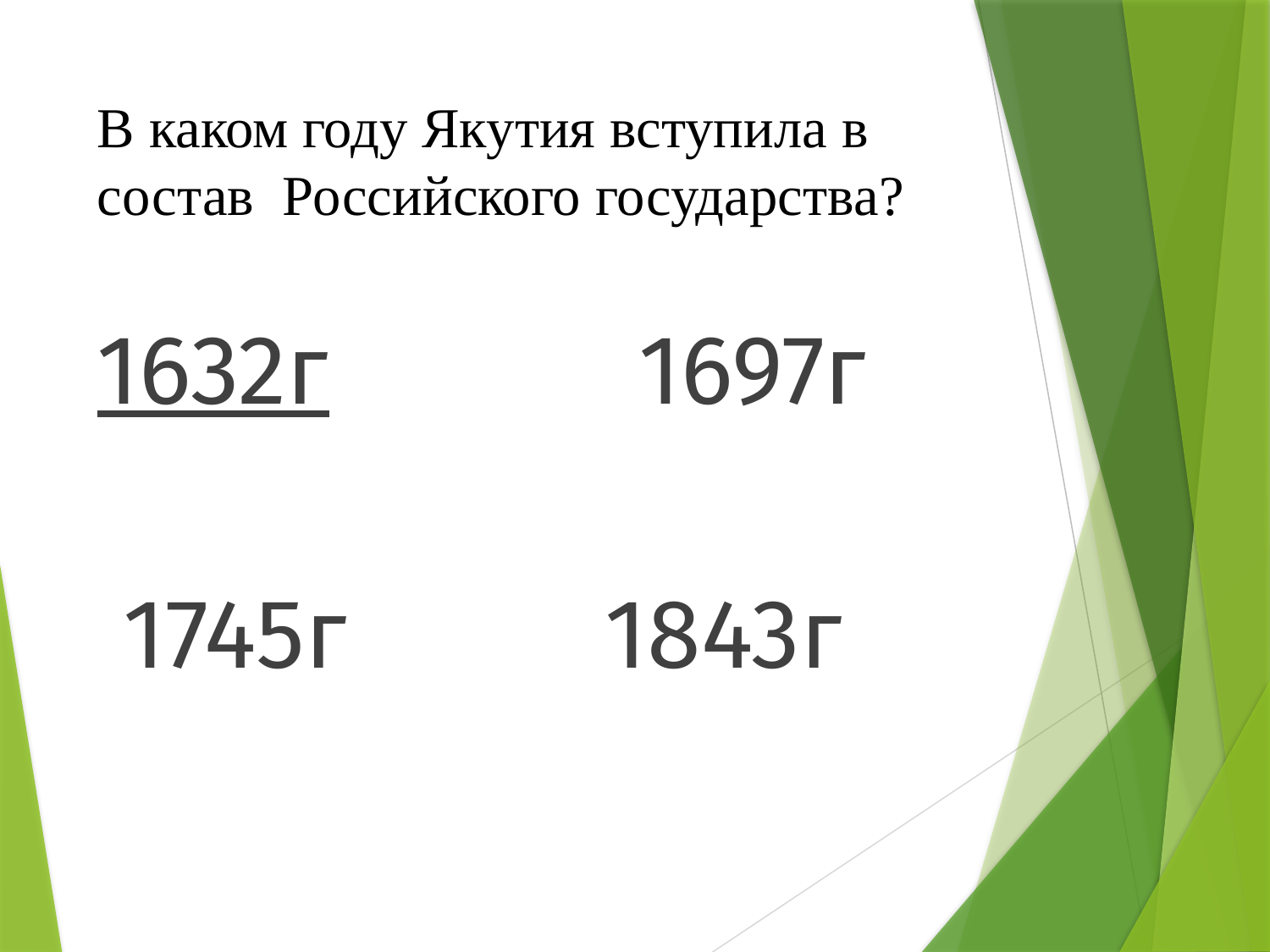

# В каком году Якутия вступила в состав  Российского государства?
1632г            1697г

 1745г          1843г